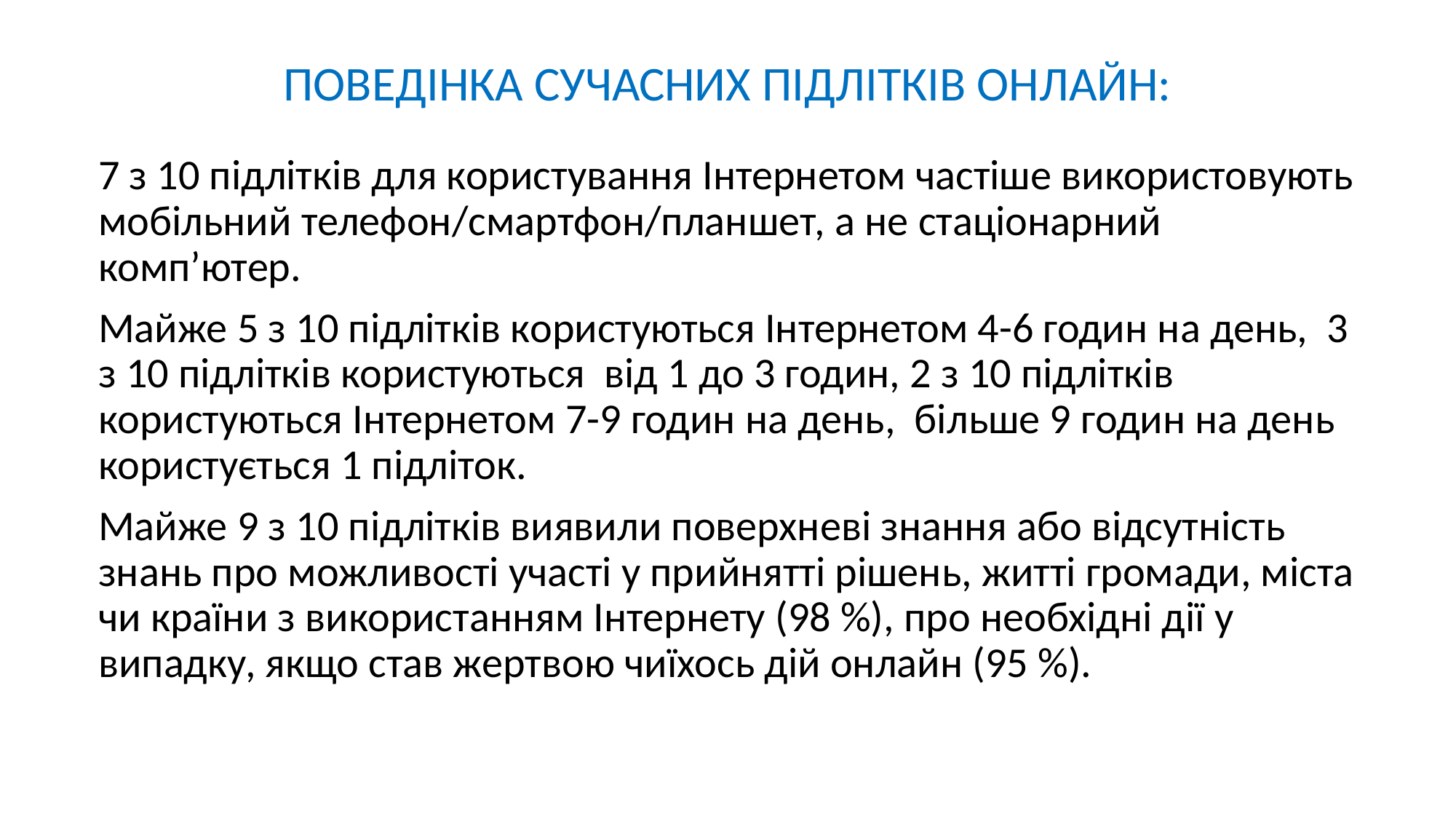

# ПОВЕДІНКА СУЧАСНИХ ПІДЛІТКІВ ОНЛАЙН:
7 з 10 підлітків для користування Інтернетом частіше використовують мобільний телефон/смартфон/планшет, а не стаціонарний комп’ютер.
Майже 5 з 10 підлітків користуються Інтернетом 4-6 годин на день,  3 з 10 підлітків користуються  від 1 до 3 годин, 2 з 10 підлітків користуються Інтернетом 7-9 годин на день,  більше 9 годин на день користується 1 підліток.
Майже 9 з 10 підлітків виявили поверхневі знання або відсутність знань про можливості участі у прийнятті рішень, житті громади, міста чи країни з використанням Інтернету (98 %), про необхідні дії у випадку, якщо став жертвою чиїхось дій онлайн (95 %).